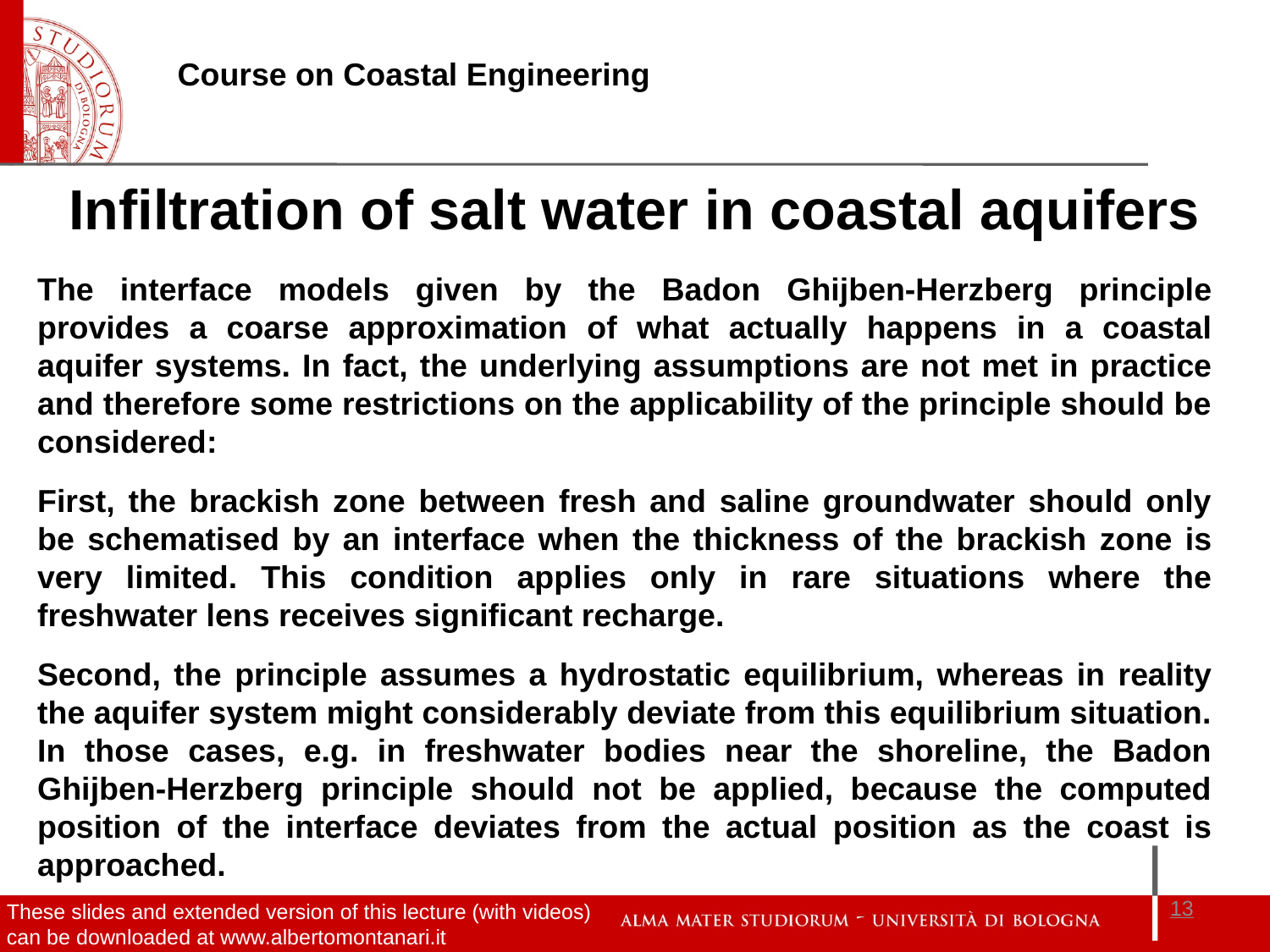

Infiltration of salt water in coastal aquifers
The interface models given by the Badon Ghijben-Herzberg principle provides a coarse approximation of what actually happens in a coastal aquifer systems. In fact, the underlying assumptions are not met in practice and therefore some restrictions on the applicability of the principle should be considered:
First, the brackish zone between fresh and saline groundwater should only be schematised by an interface when the thickness of the brackish zone is very limited. This condition applies only in rare situations where the freshwater lens receives significant recharge.
Second, the principle assumes a hydrostatic equilibrium, whereas in reality the aquifer system might considerably deviate from this equilibrium situation. In those cases, e.g. in freshwater bodies near the shoreline, the Badon Ghijben-Herzberg principle should not be applied, because the computed position of the interface deviates from the actual position as the coast is approached.
13